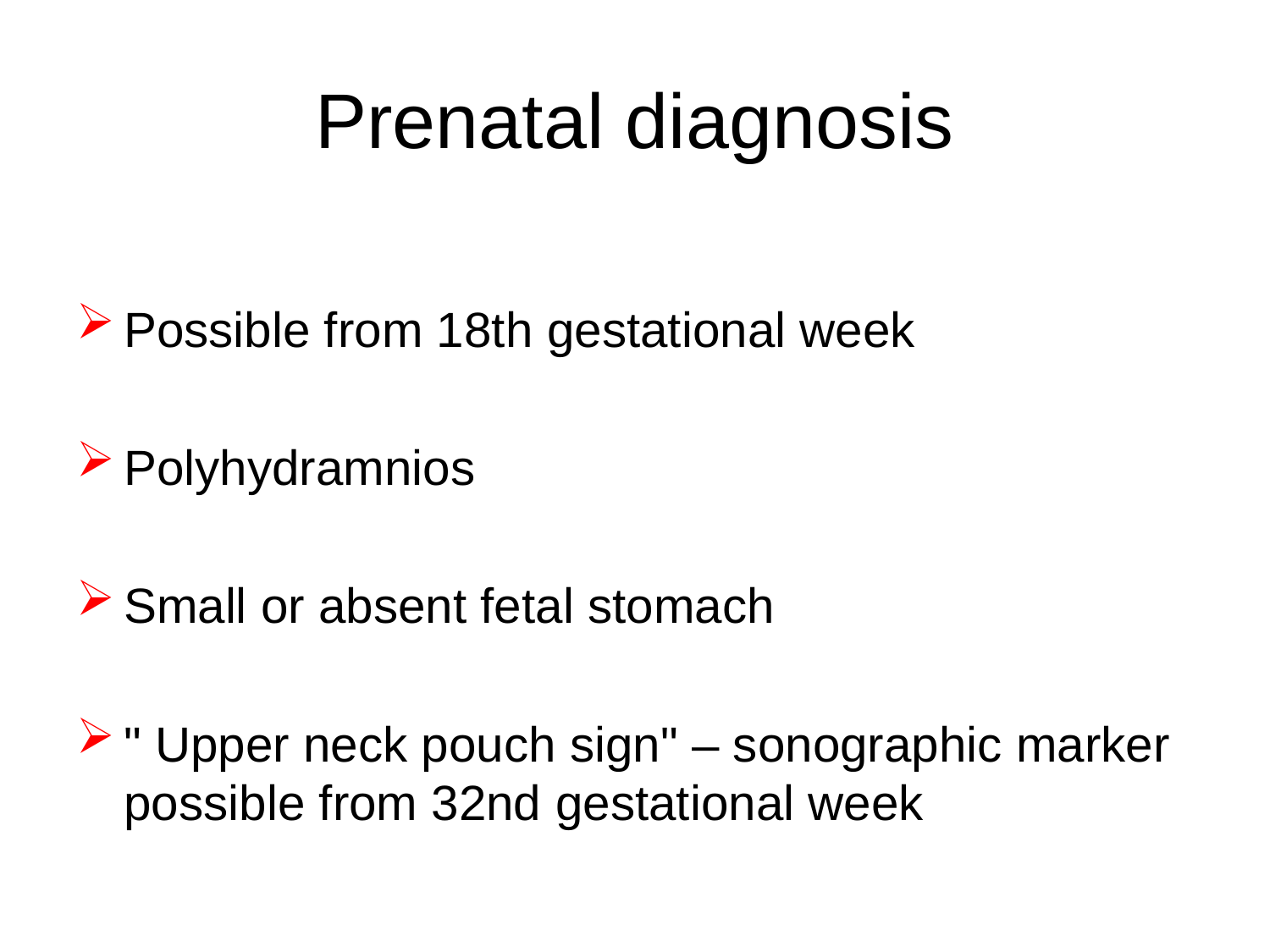

# Prenatal diagnosis

Possible from 18th gestational week

Polyhydramnios

Small or absent fetal stomach

" Upper neck pouch sign" – sonographic marker possible from 32nd gestational week